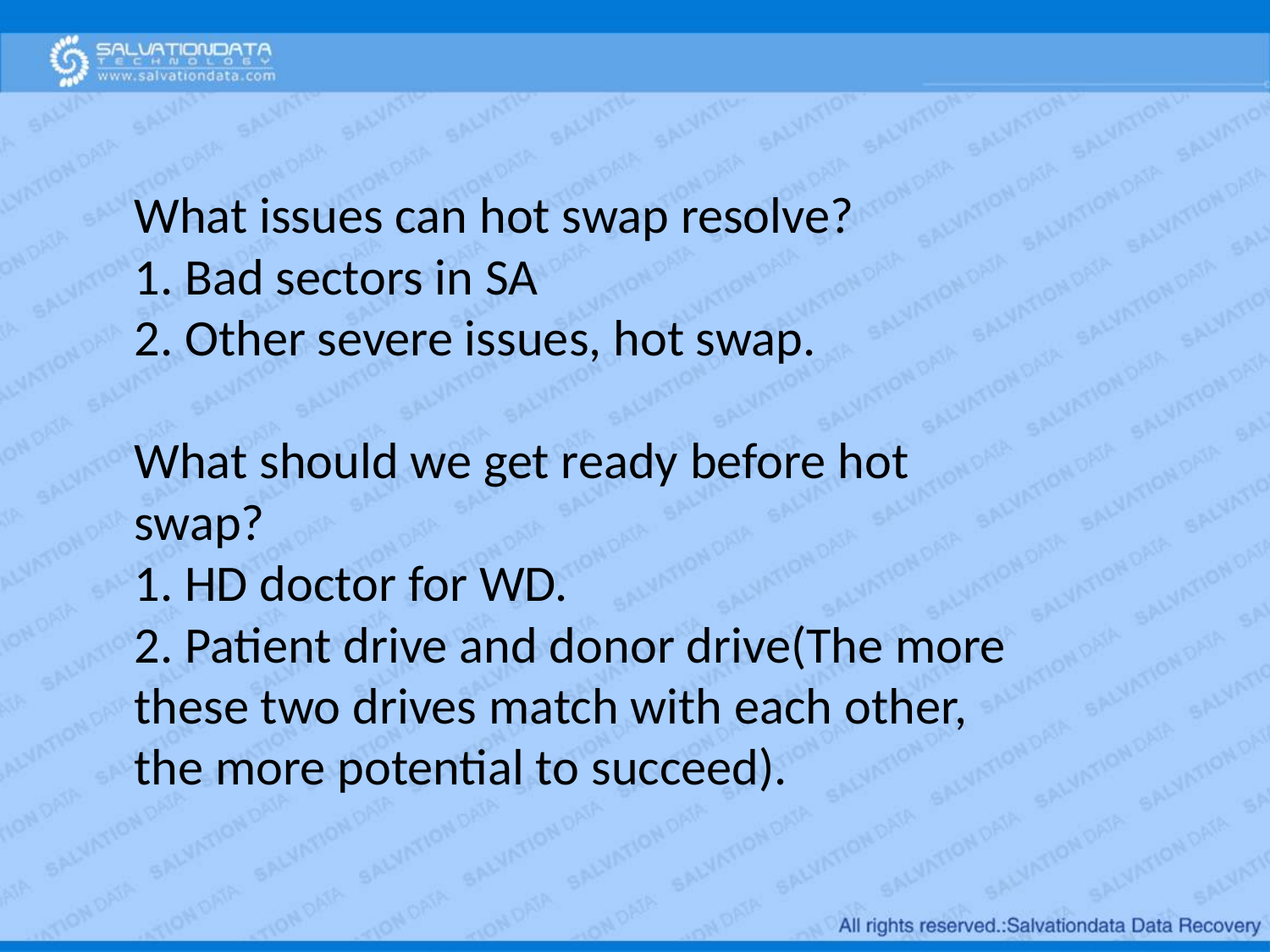

What issues can hot swap resolve?
1. Bad sectors in SA
2. Other severe issues, hot swap.

What should we get ready before hot swap?
1. HD doctor for WD.
2. Patient drive and donor drive(The more these two drives match with each other, the more potential to succeed).